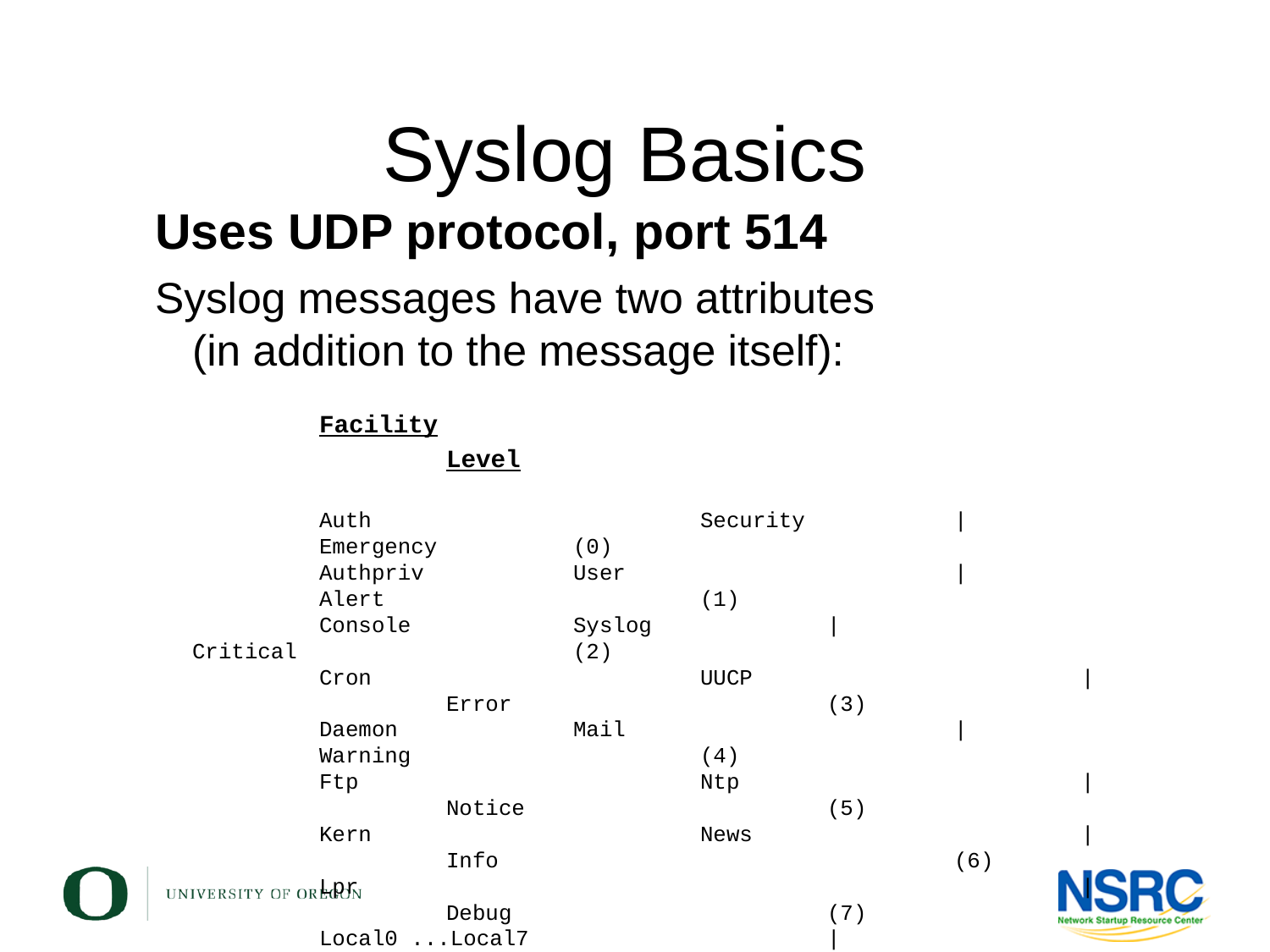

Syslog Basics
Uses UDP protocol, port 514
Syslog messages have two attributes
(in addition to the message itself):
		Facility								Level
	Auth			Security		|		Emergency		(0)
	Authpriv		User			|		Alert			(1)
	Console		Syslog		|		Critical			(2)
	Cron			UUCP			|		Error			(3)
	Daemon		Mail			|		Warning			(4)
	Ftp			Ntp			|		Notice			(5)
	Kern			News			|		Info				(6)
	Lpr						|		Debug			(7)
	Local0 ...Local7			|

In addition there is a concept of ”Priority” which is a result of the combination of the facility and the level. See http://en.wikipedia.org/wiki/Syslog#Priority.